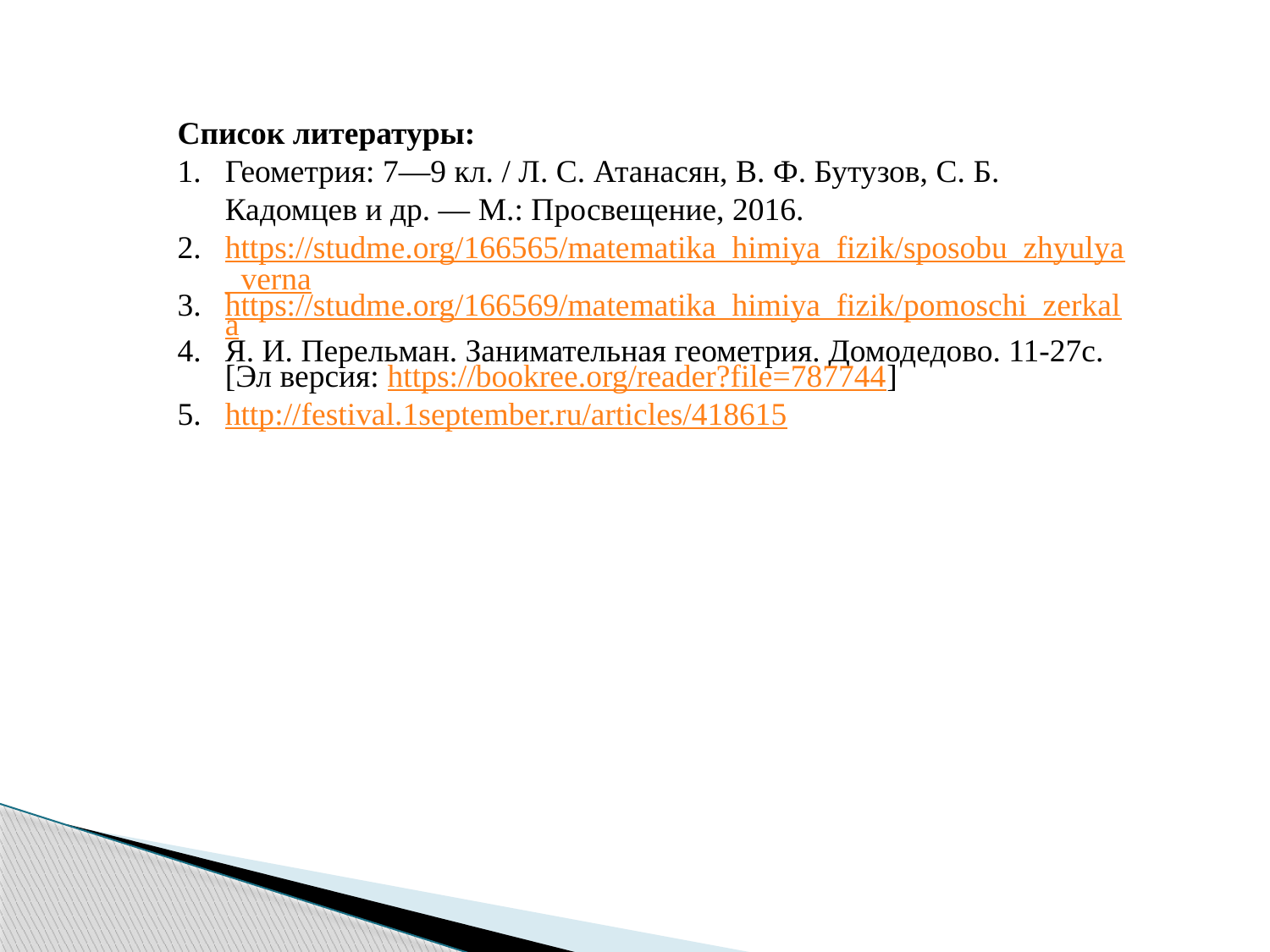

Список литературы:
Геометрия: 7—9 кл. / Л. С. Атанасян, В. Ф. Бутузов, С. Б. Кадомцев и др. — М.: Просвещение, 2016.
https://studme.org/166565/matematika_himiya_fizik/sposobu_zhyulya_verna
https://studme.org/166569/matematika_himiya_fizik/pomoschi_zerkala
Я. И. Перельман. Занимательная геометрия. Домодедово. 11-27с. [Эл версия: https://bookree.org/reader?file=787744]
http://festival.1september.ru/articles/418615